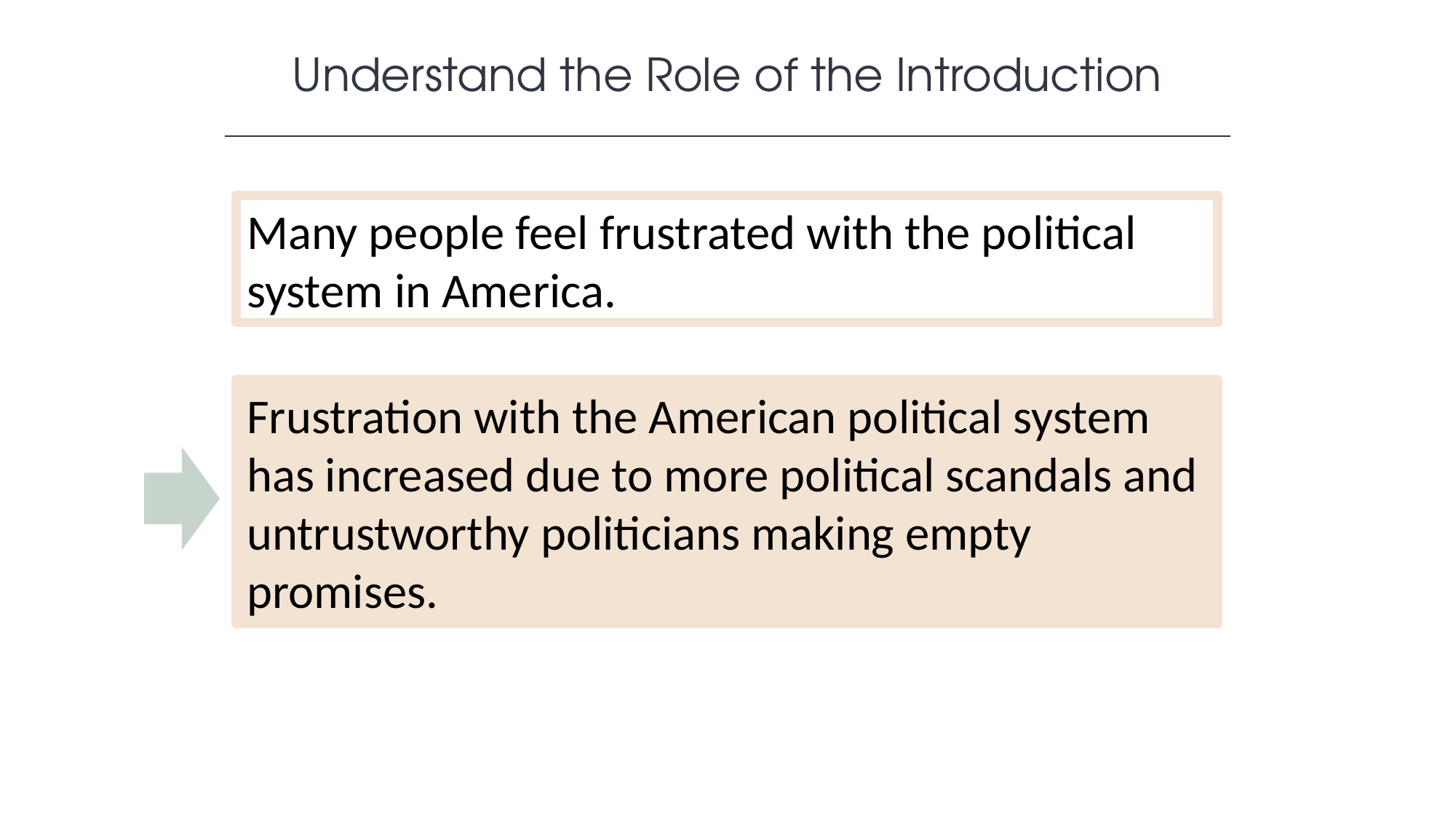

Understand the Role of the Introduction
HAWKES LEARNING
Many people feel frustrated with the political system in America.
Frustration with the American political system has increased due to more political scandals and untrustworthy politicians making empty promises.